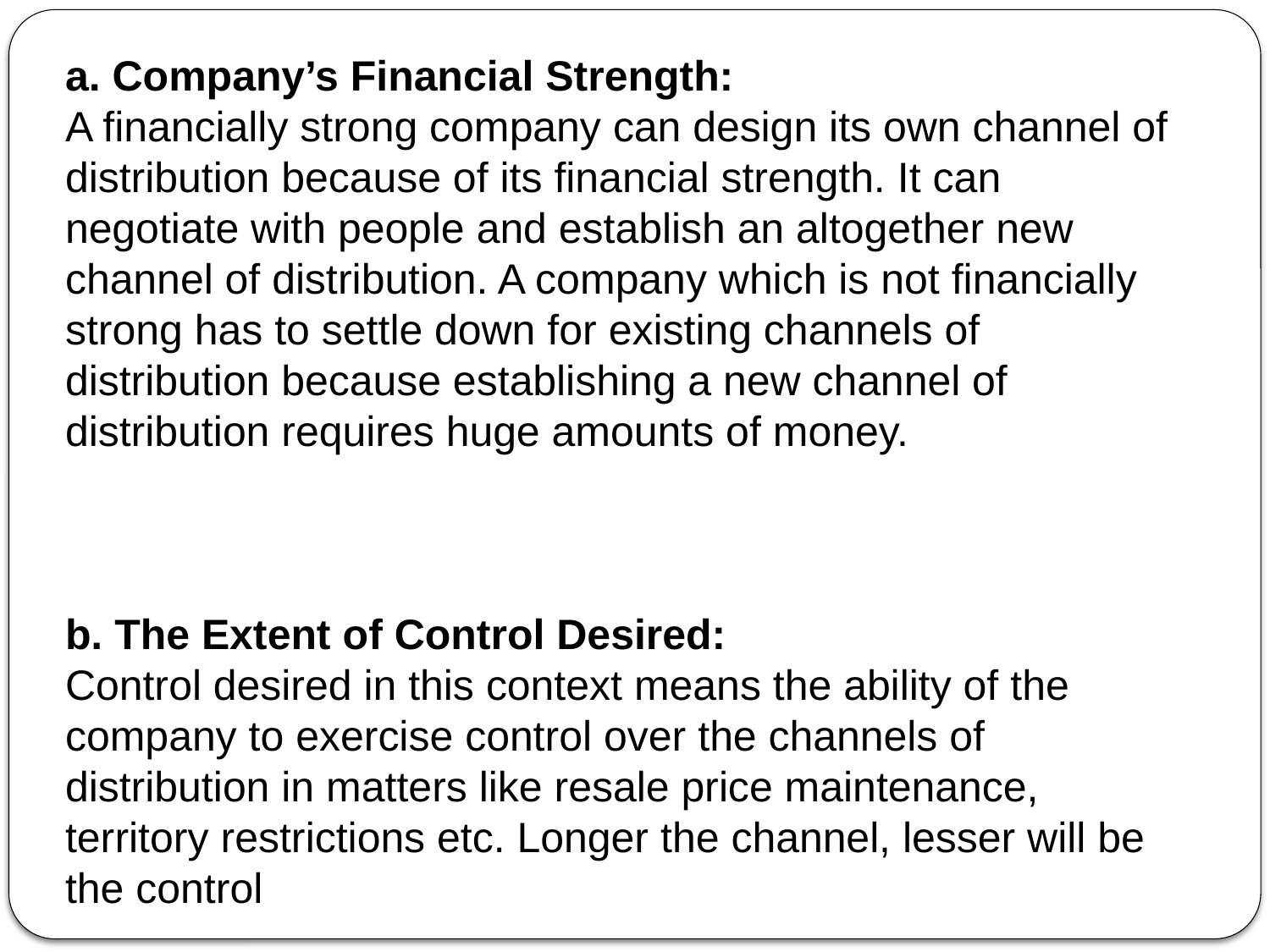

a. Company’s Financial Strength:
A financially strong company can design its own channel of distribution because of its financial strength. It can negotiate with people and establish an altogether new channel of distribution. A company which is not financially strong has to settle down for existing channels of distribution because establishing a new channel of distribution requires huge amounts of money.

b. The Extent of Control Desired:
Control desired in this context means the ability of the company to exercise control over the channels of distribution in matters like resale price maintenance, territory restrictions etc. Longer the channel, lesser will be the control